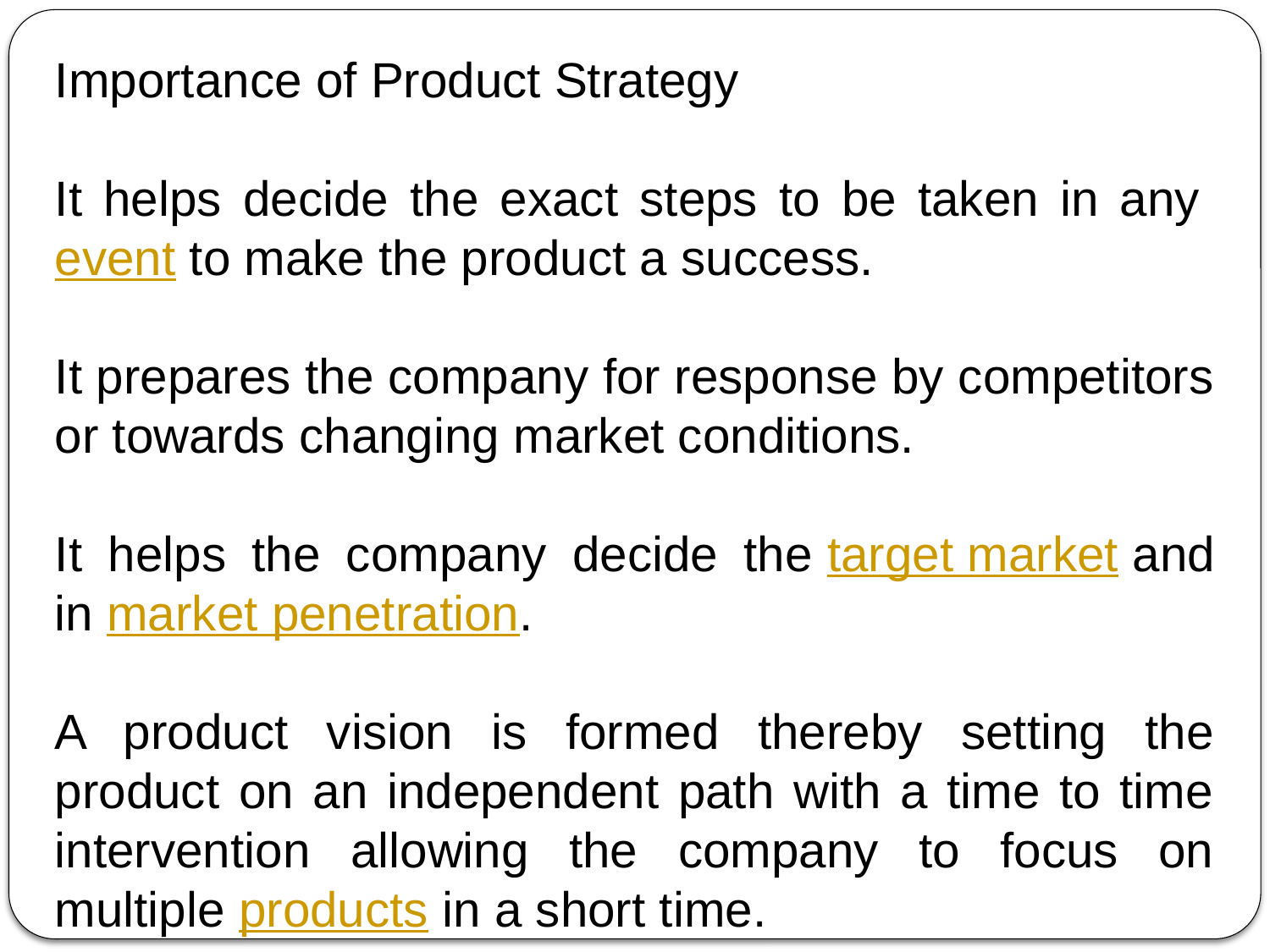

Importance of Product Strategy

It helps decide the exact steps to be taken in any event to make the product a success.

It prepares the company for response by competitors or towards changing market conditions.

It helps the company decide the target market and in market penetration.

A product vision is formed thereby setting the product on an independent path with a time to time intervention allowing the company to focus on multiple products in a short time.